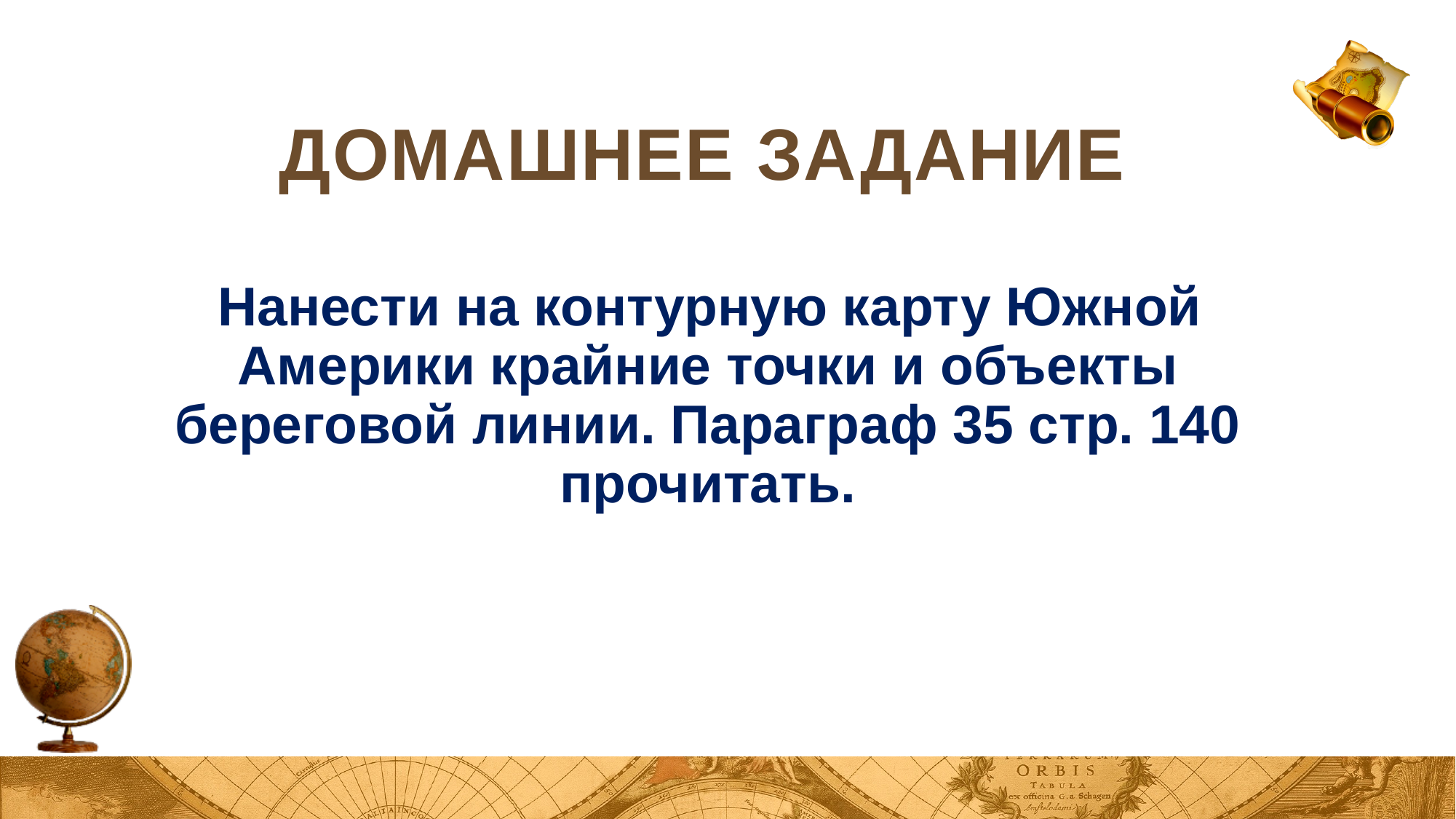

# Домашнее задание
Нанести на контурную карту Южной Америки крайние точки и объекты береговой линии. Параграф 35 стр. 140 прочитать.